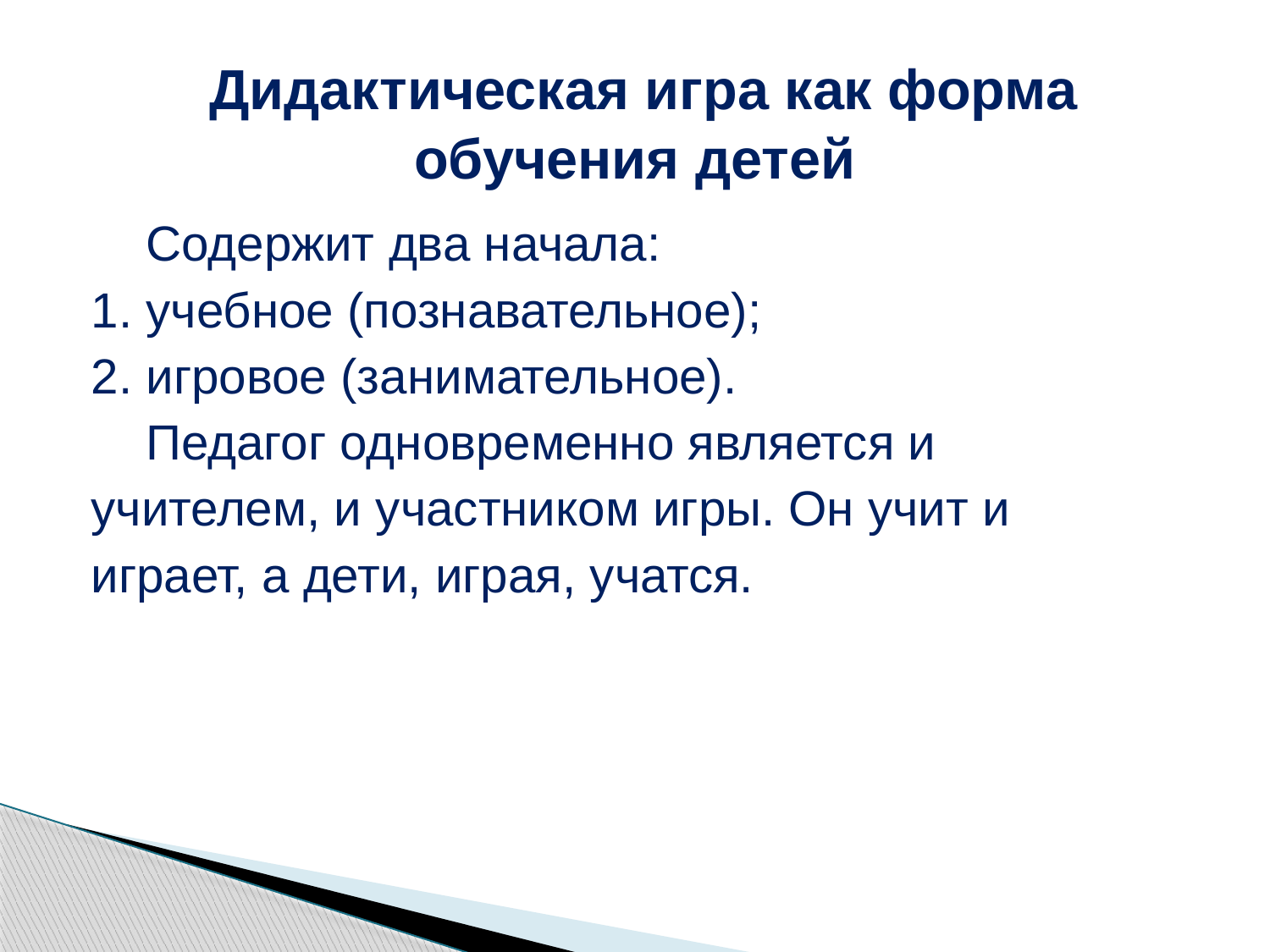

# Дидактическая игра как форма обучения детей
    Содержит два начала:
1. учебное (познавательное);
2. игровое (занимательное).
    Педагог одновременно является и
учителем, и участником игры. Он учит и
играет, а дети, играя, учатся.